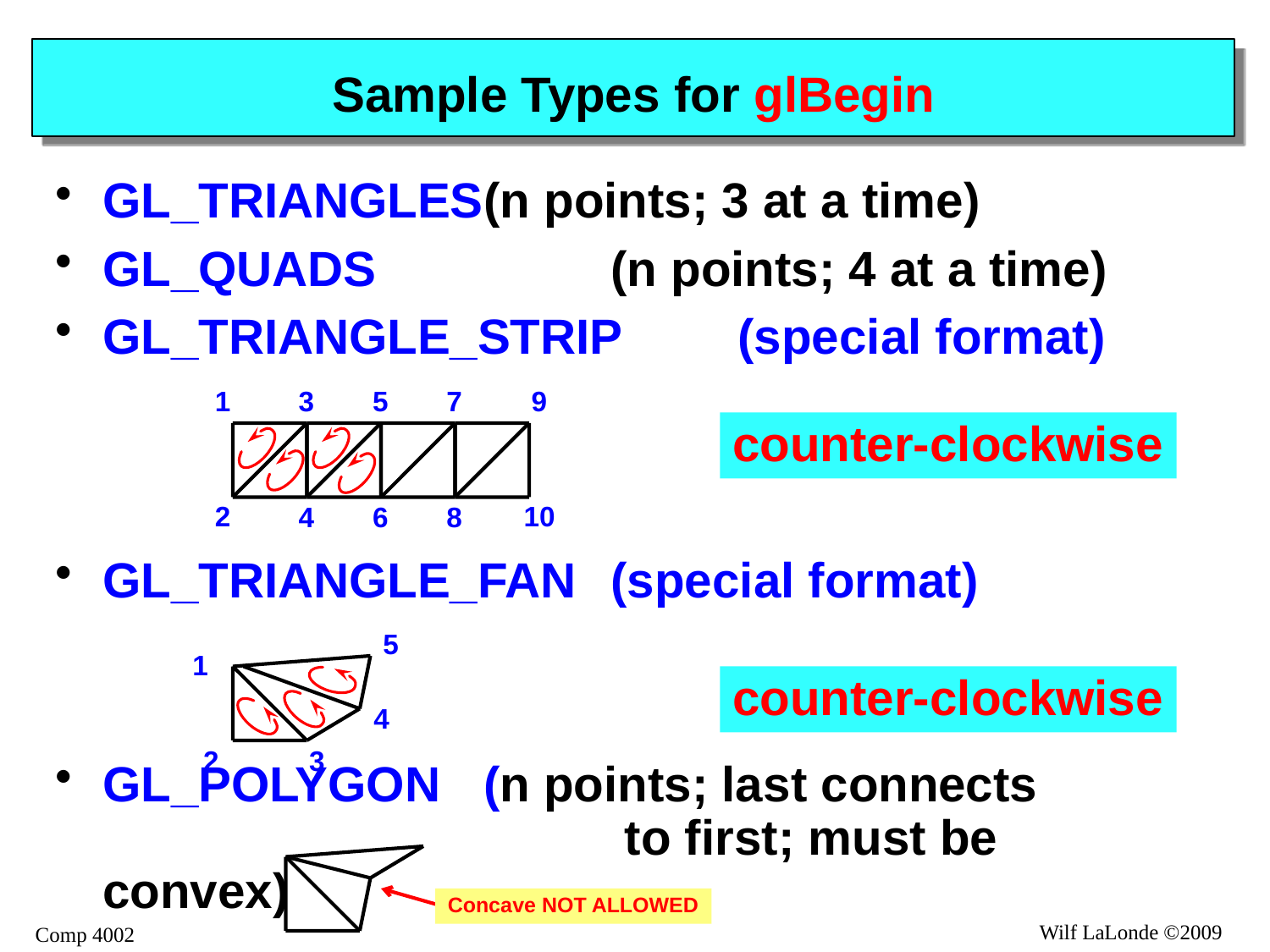

# Sample Types for glBegin
GL_TRIANGLES	(n points; 3 at a time)
GL_QUADS		(n points; 4 at a time)
GL_TRIANGLE_STRIP	(special format)

GL_TRIANGLE_FAN	(special format)

GL_POLYGON	(n points; last connects
				 to first; must be convex)
1
3
5
7
9
counter-clockwise

2
10

4

6

8

5
1

counter-clockwise

4

2

3

Concave NOT ALLOWED